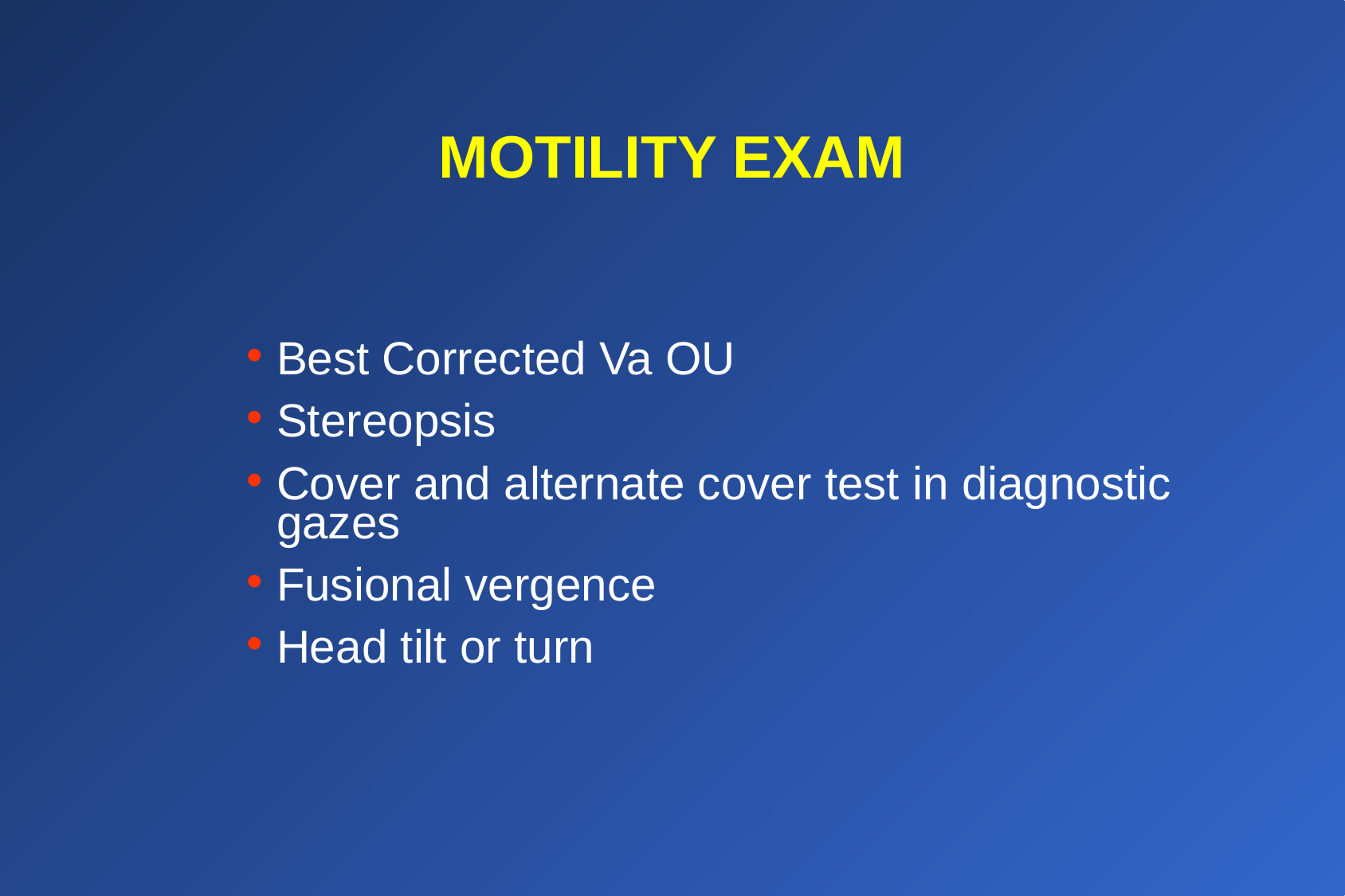

# MOTILITY EXAM

Best Corrected Va OU
Stereopsis
Cover and alternate cover test in diagnostic gazes
Fusional vergence
Head tilt or turn